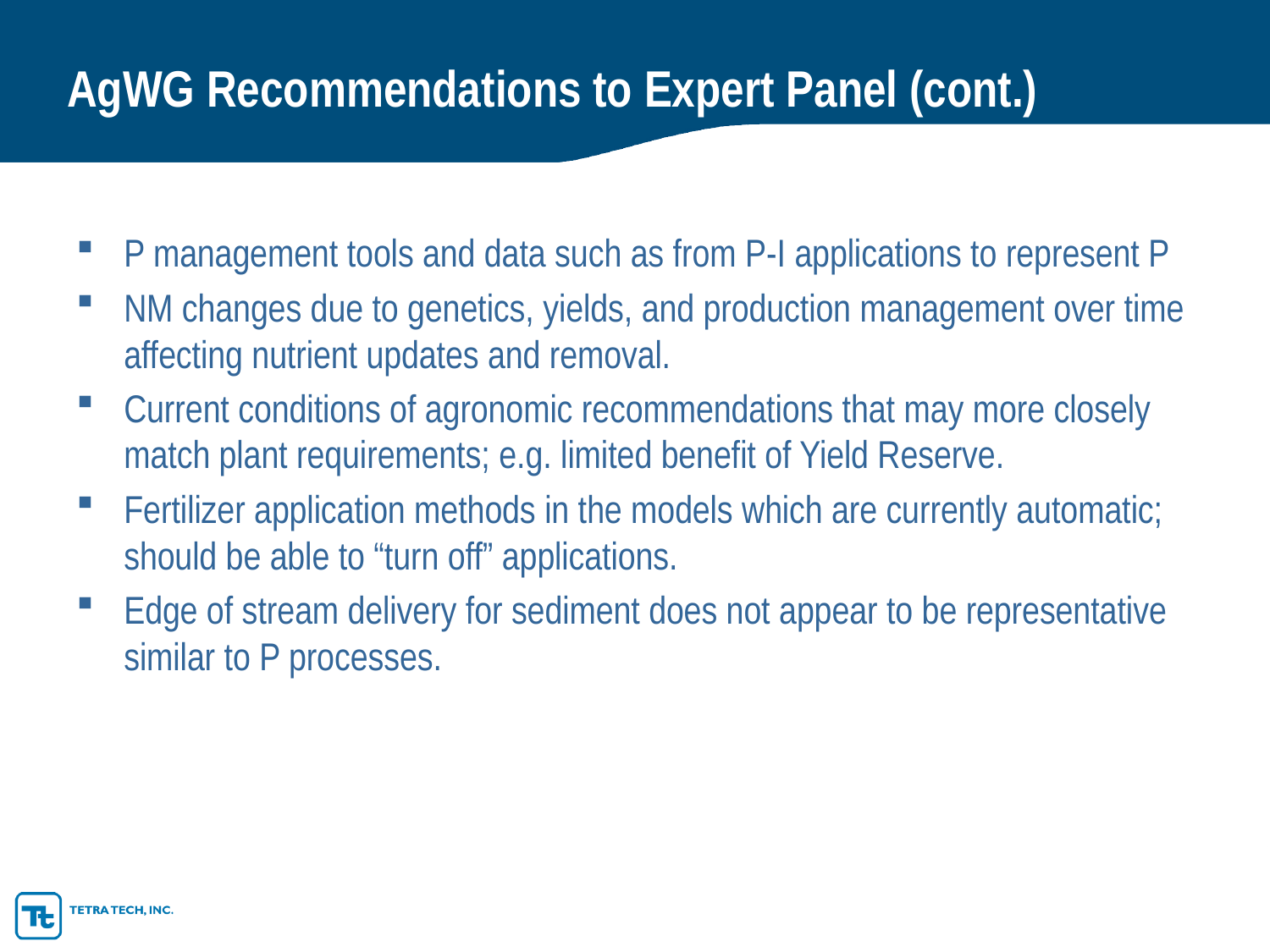

# AgWG Recommendations to Expert Panel (cont.)
P management tools and data such as from P-I applications to represent P
NM changes due to genetics, yields, and production management over time affecting nutrient updates and removal.
Current conditions of agronomic recommendations that may more closely match plant requirements; e.g. limited benefit of Yield Reserve.
Fertilizer application methods in the models which are currently automatic; should be able to “turn off” applications.
Edge of stream delivery for sediment does not appear to be representative similar to P processes.